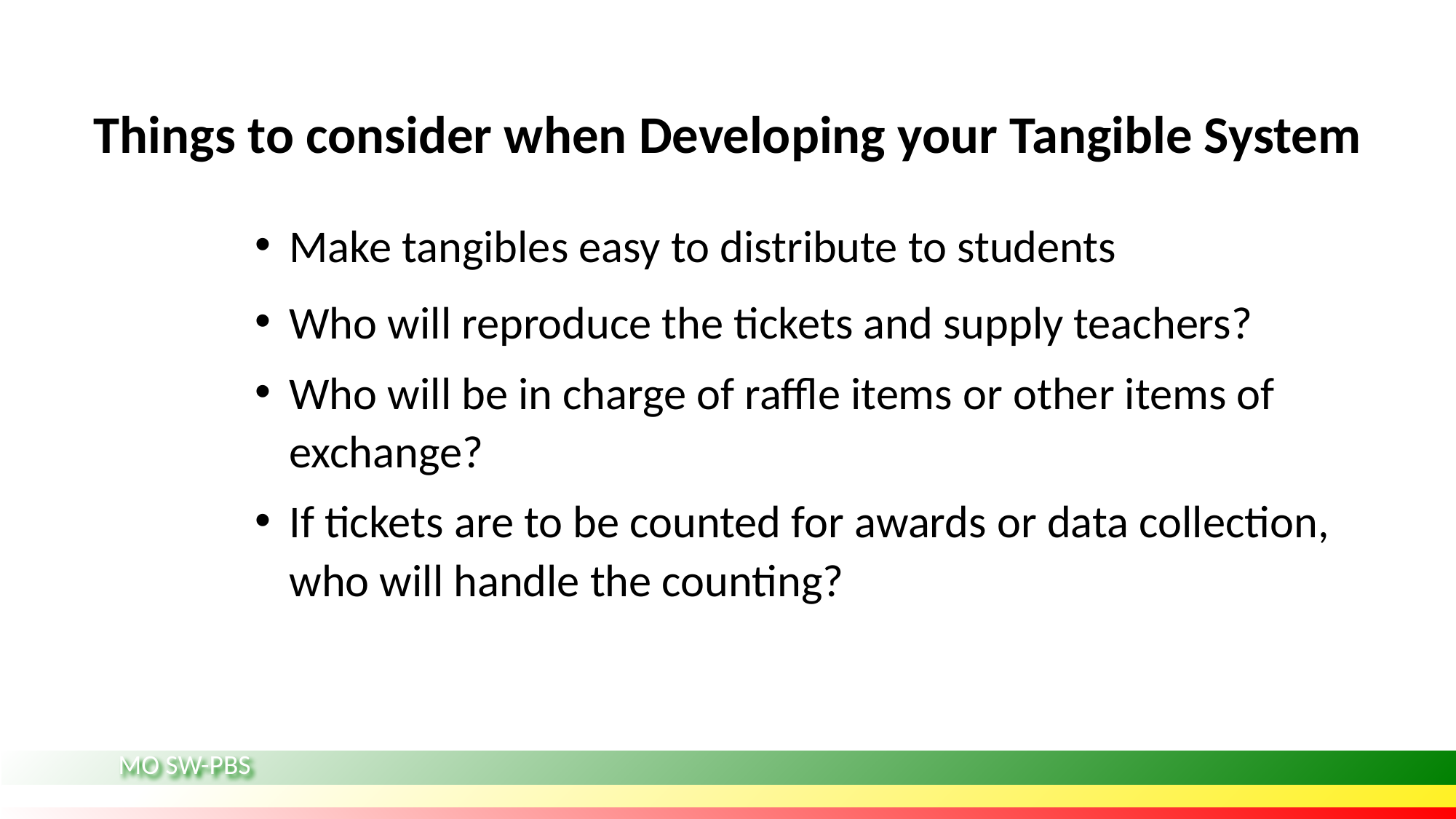

# Things to consider when Developing your Tangible System
Make tangibles easy to distribute to students
Who will reproduce the tickets and supply teachers?
Who will be in charge of raffle items or other items of exchange?
If tickets are to be counted for awards or data collection, who will handle the counting?